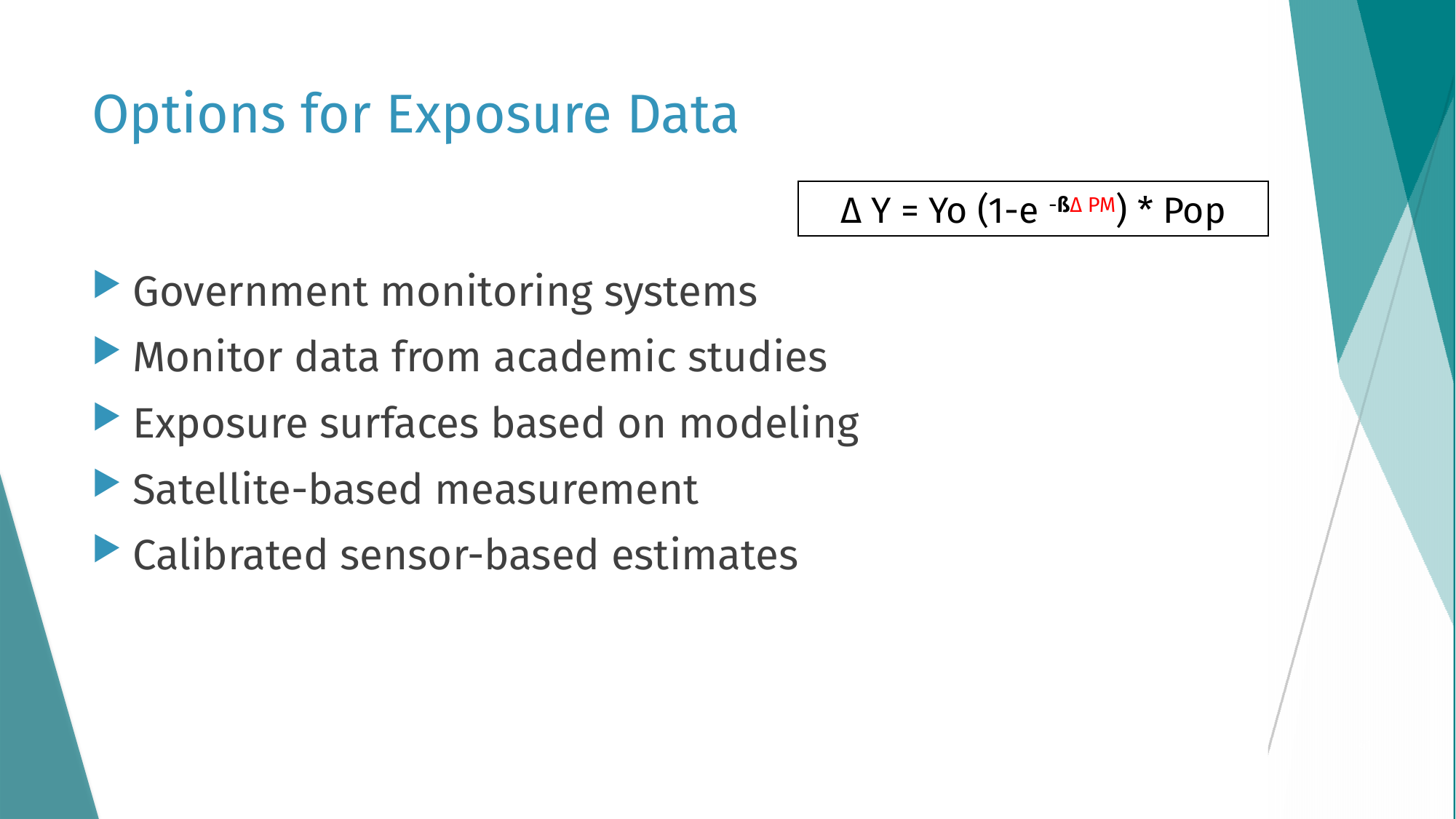

# Options for Exposure Data
∆ Y = Yo (1-e -ß∆ PM) * Pop
Government monitoring systems
Monitor data from academic studies
Exposure surfaces based on modeling
Satellite-based measurement
Calibrated sensor-based estimates
41